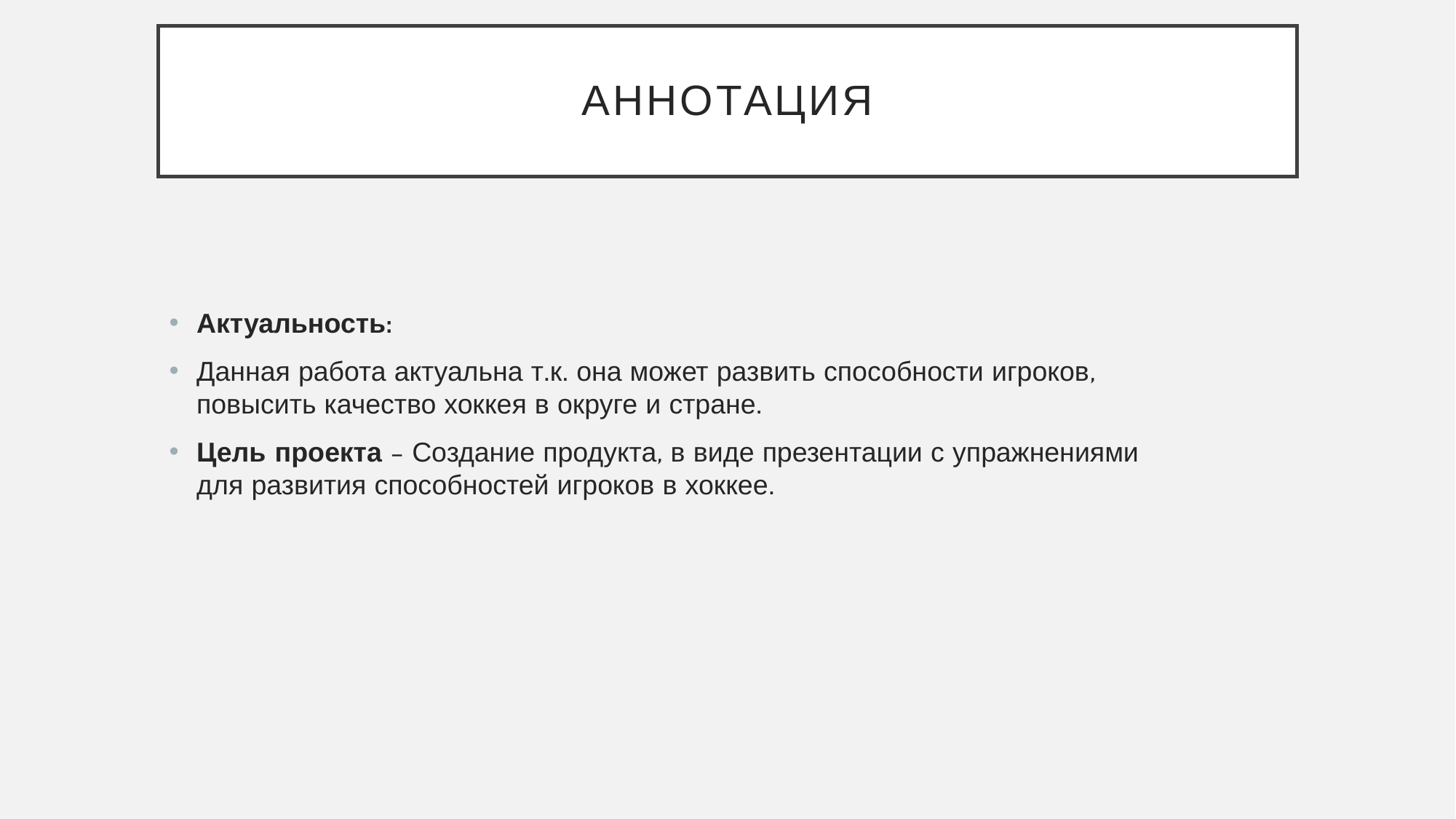

# Аннотация
Актуальность:
Данная работа актуальна т.к. она может развить способности игроков, повысить качество хоккея в округе и стране.
Цель проекта – Создание продукта, в виде презентации с упражнениями для развития способностей игроков в хоккее.